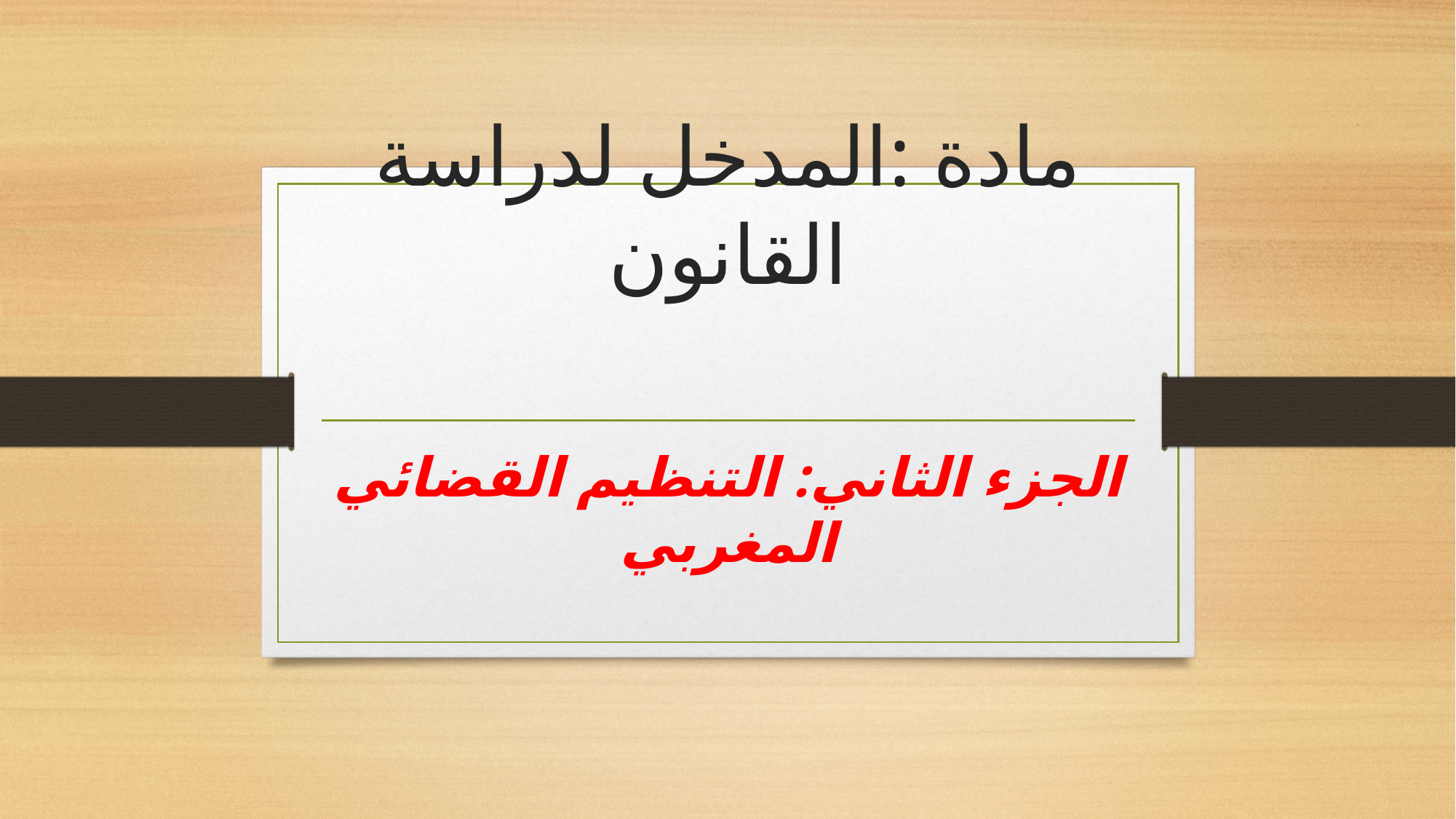

# مادة :المدخل لدراسة القانون
الجزء الثاني: التنظيم القضائي المغربي